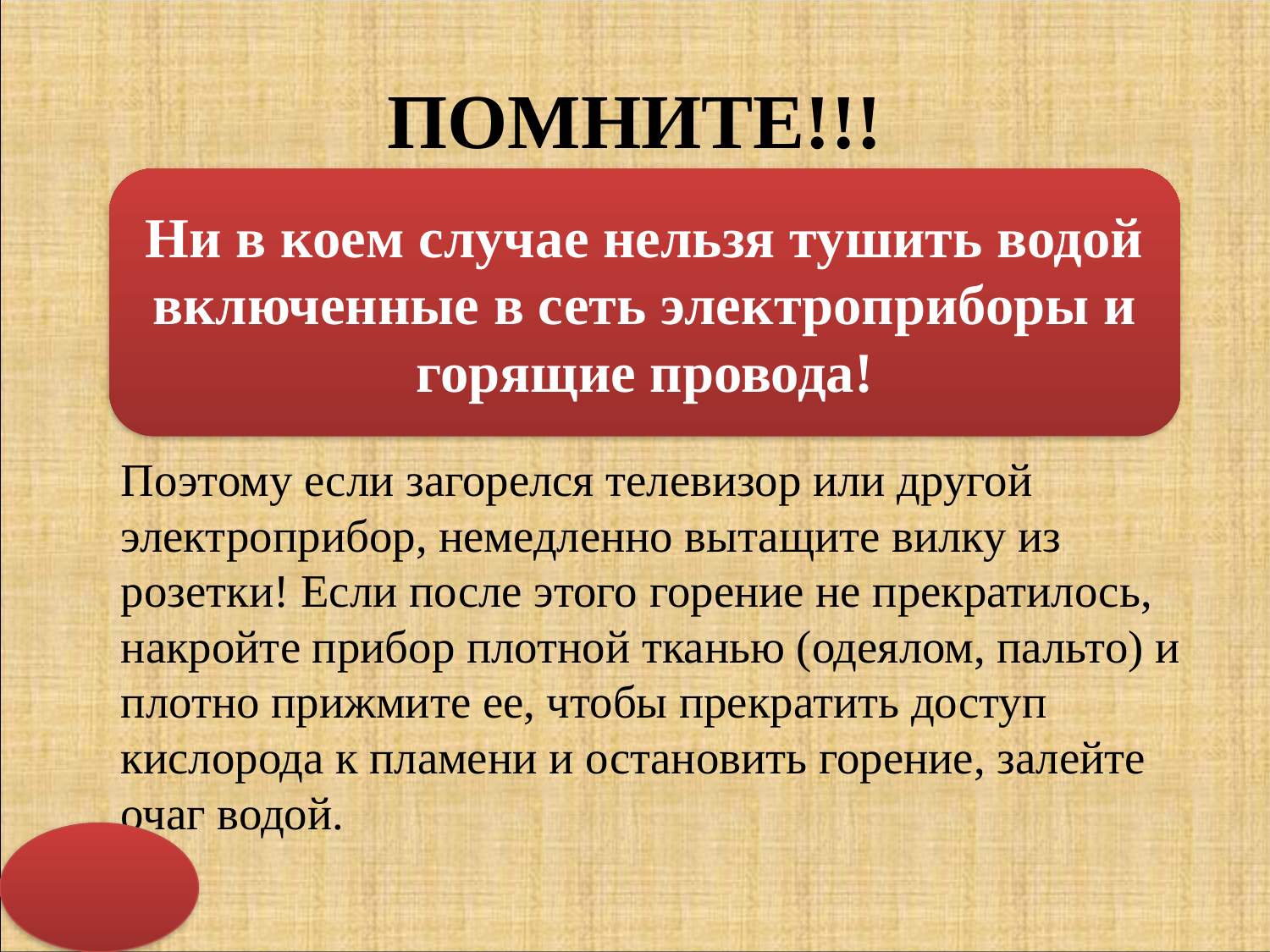

# ПОМНИТЕ!!!
Ни в коем случае нельзя тушить водой включенные в сеть электроприборы и горящие провода!

		Поэтому если загорелся телевизор или другой электроприбор, немедленно вытащите вилку из розетки! Если после этого горение не прекратилось, накройте прибор плотной тканью (одеялом, пальто) и плотно прижмите ее, чтобы прекратить доступ кислорода к пламени и остановить горение, залейте очаг водой.